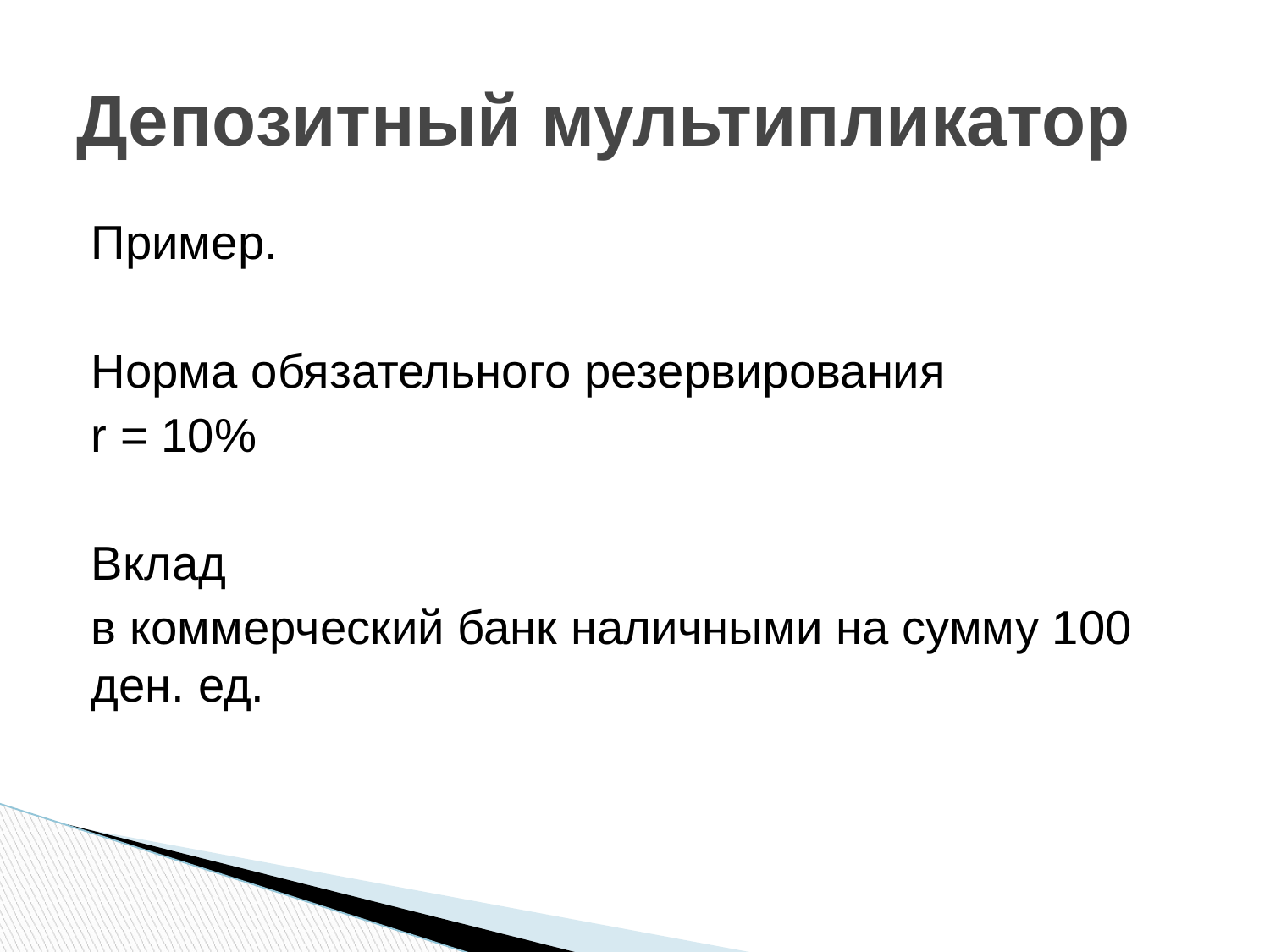

# Депозитный мультипликатор
Пример.

Норма обязательного резервирования
r = 10%

Вклад
в коммерческий банк наличными на сумму 100 ден. ед.